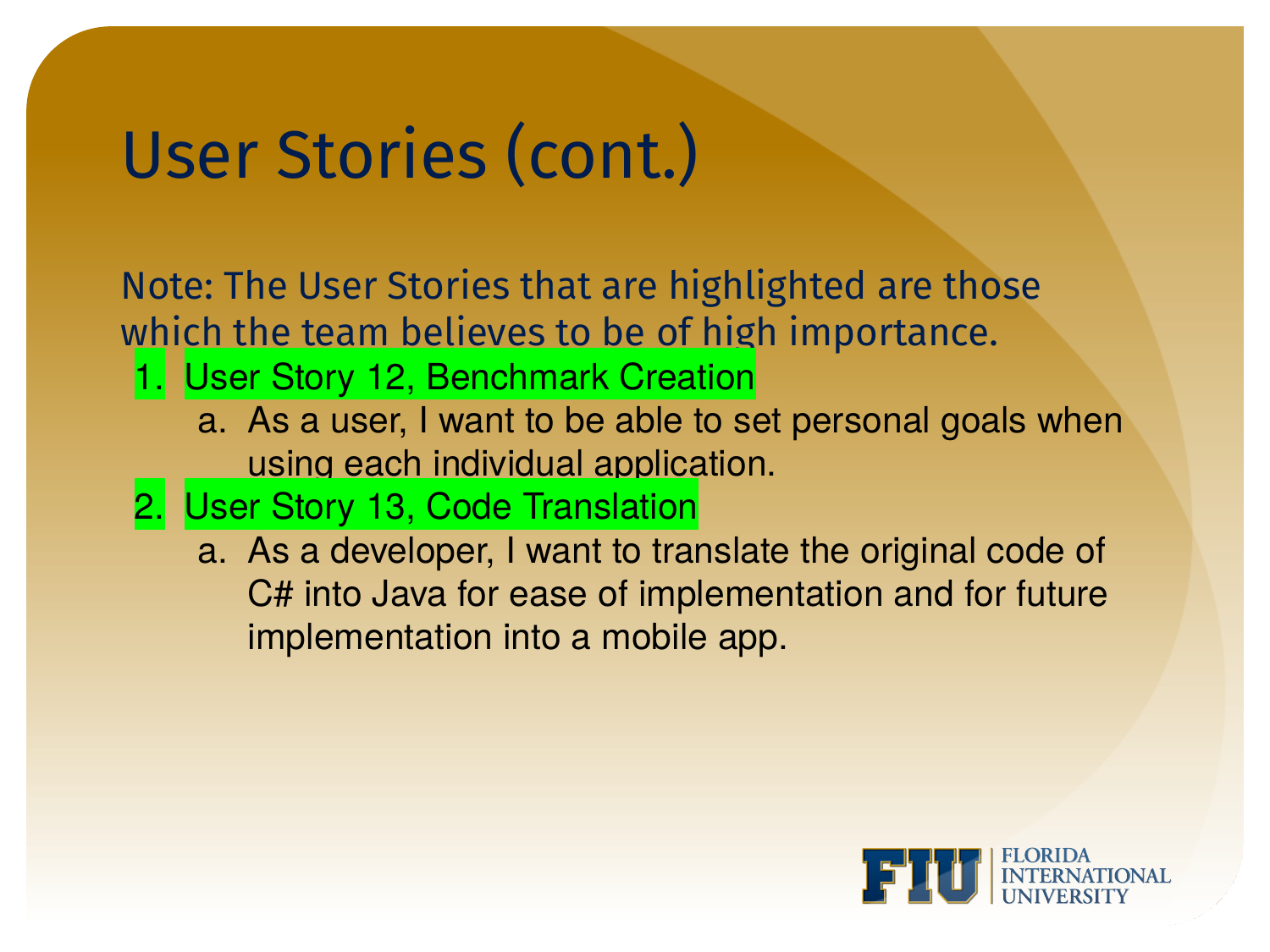

# User Stories (cont.)
Note: The User Stories that are highlighted are those which the team believes to be of high importance.
User Story 12, Benchmark Creation
As a user, I want to be able to set personal goals when using each individual application.
User Story 13, Code Translation
As a developer, I want to translate the original code of C# into Java for ease of implementation and for future implementation into a mobile app.